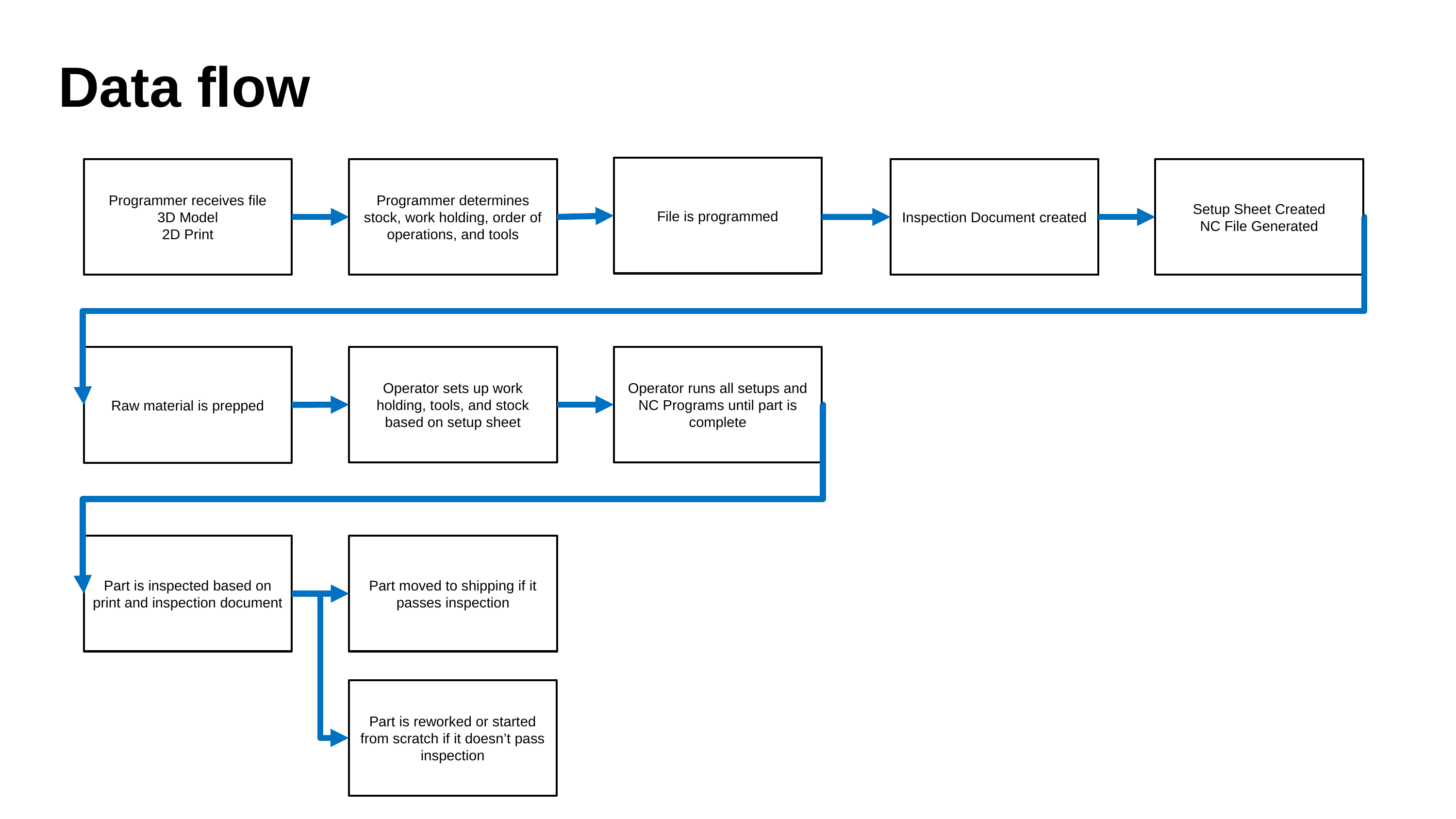

# Data flow
File is programmed
Programmer receives file
3D Model
2D Print
Programmer determines stock, work holding, order of operations, and tools
Inspection Document created
Setup Sheet Created
NC File Generated
Operator sets up work holding, tools, and stock based on setup sheet
Operator runs all setups and NC Programs until part is complete
Raw material is prepped
Part is inspected based on print and inspection document
Part moved to shipping if it passes inspection
Part is reworked or started from scratch if it doesn’t pass inspection